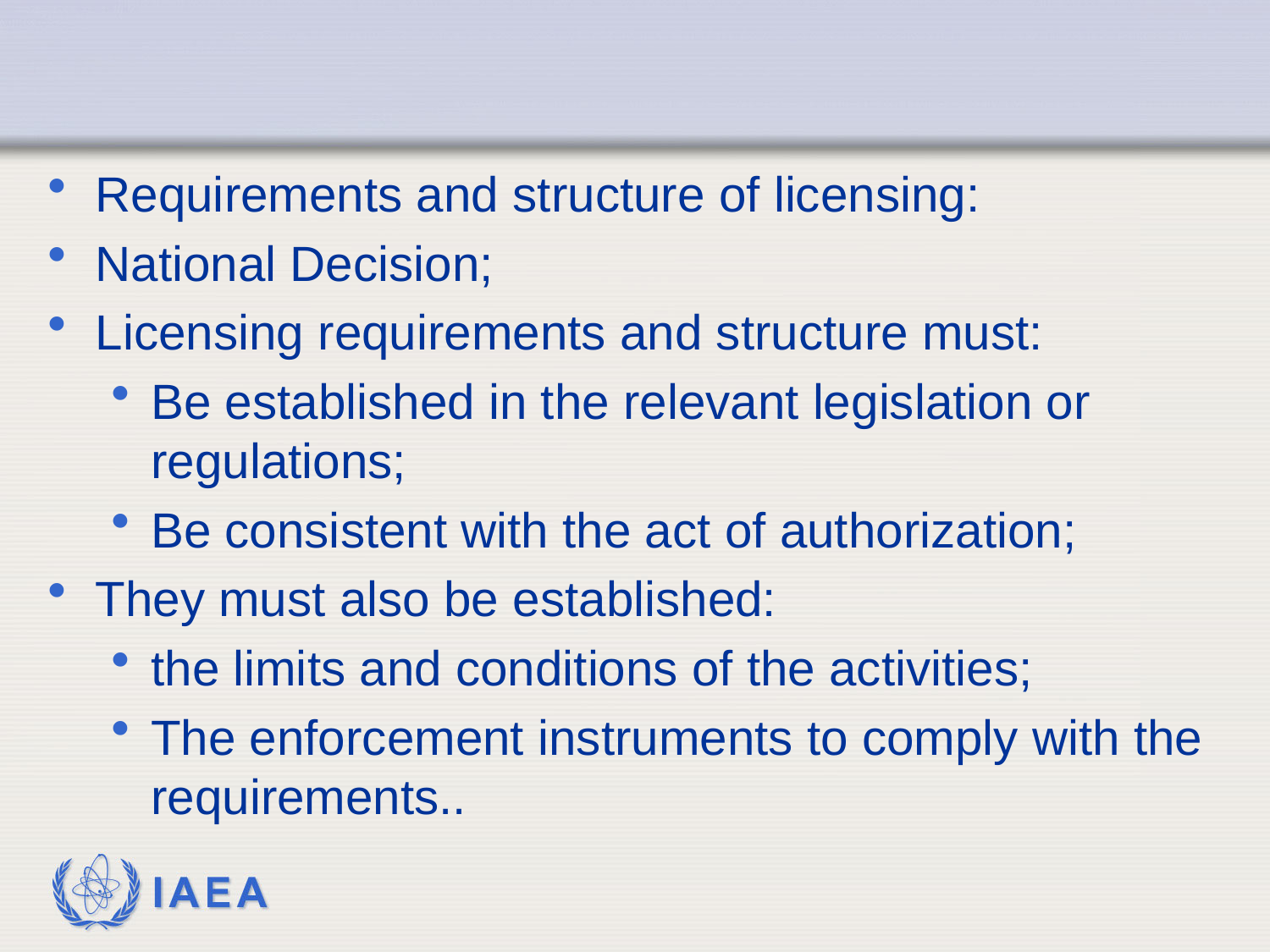

#
Requirements and structure of licensing:
National Decision;
Licensing requirements and structure must:
Be established in the relevant legislation or regulations;
Be consistent with the act of authorization;
They must also be established:
the limits and conditions of the activities;
The enforcement instruments to comply with the requirements..